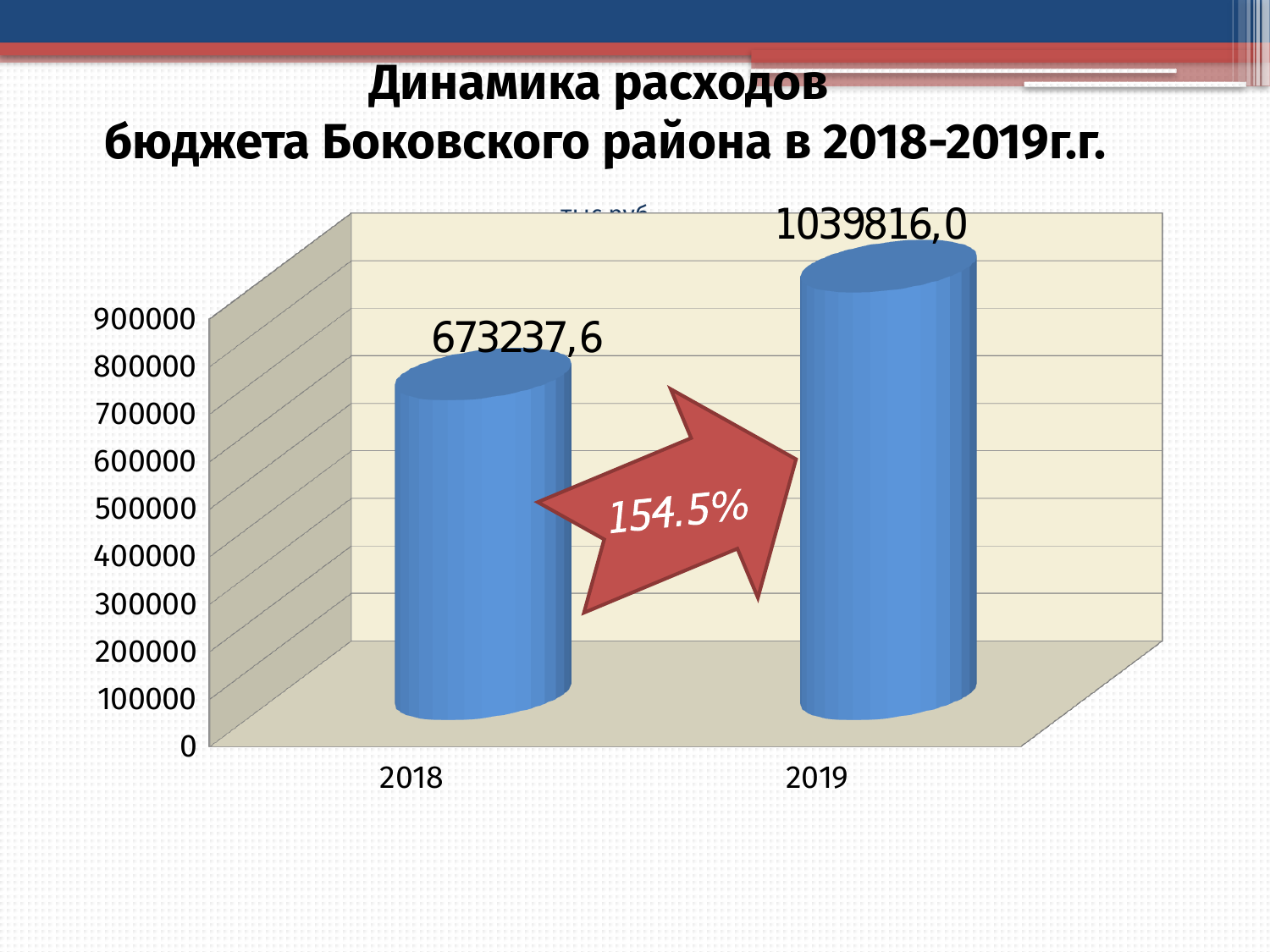

Динамика расходов
бюджета Боковского района в 2018-2019г.г.
								тыс.руб

[unsupported chart]